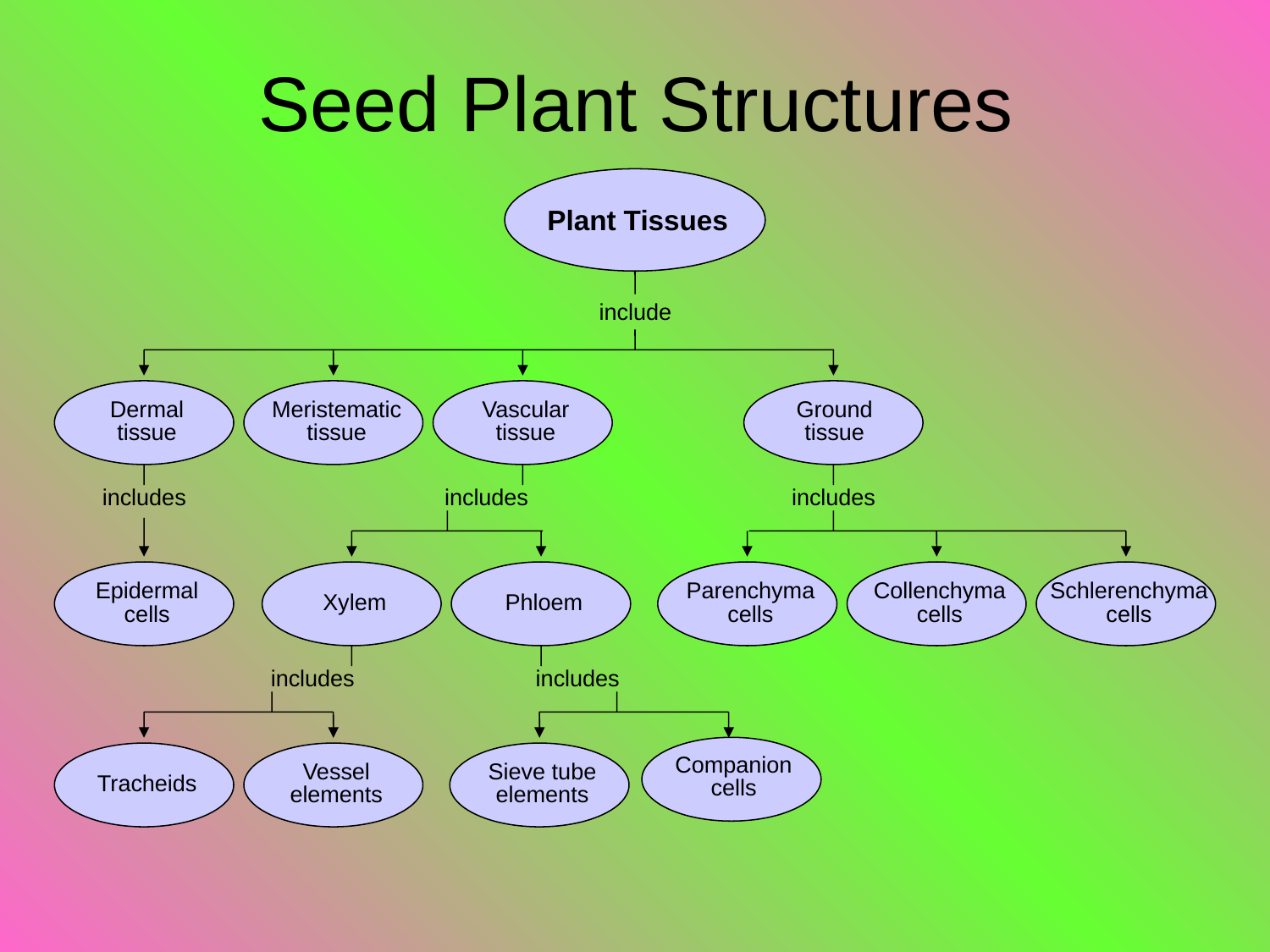

Seed Plant Structures

Plant Tissues

include

Dermal
tissue
Meristematic
tissue
Vascular
tissue
Ground
tissue

includes
includes
includes

Epidermal
cells
Parenchyma
cells
Collenchyma
cells
Schlerenchyma
cells
Xylem
Phloem

includes
includes

Companion
cells
Vessel
elements
Sieve tube
elements
Tracheids